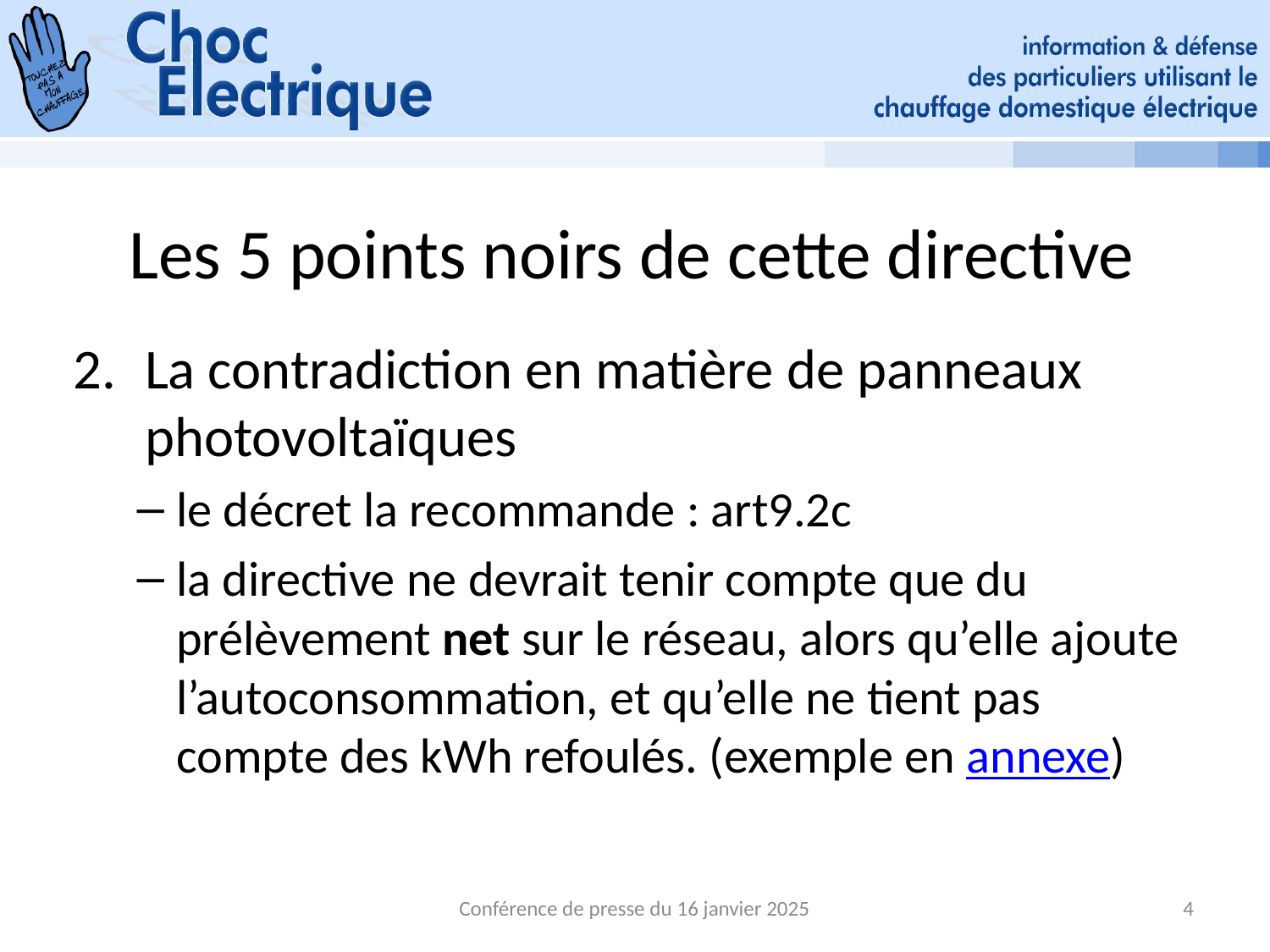

# Les 5 points noirs de cette directive
La contradiction en matière de panneaux photovoltaïques
le décret la recommande : art9.2c
la directive ne devrait tenir compte que du prélèvement net sur le réseau, alors qu’elle ajoute l’autoconsommation, et qu’elle ne tient pas compte des kWh refoulés. (exemple en annexe)

Conférence de presse du 16 janvier 2025
4